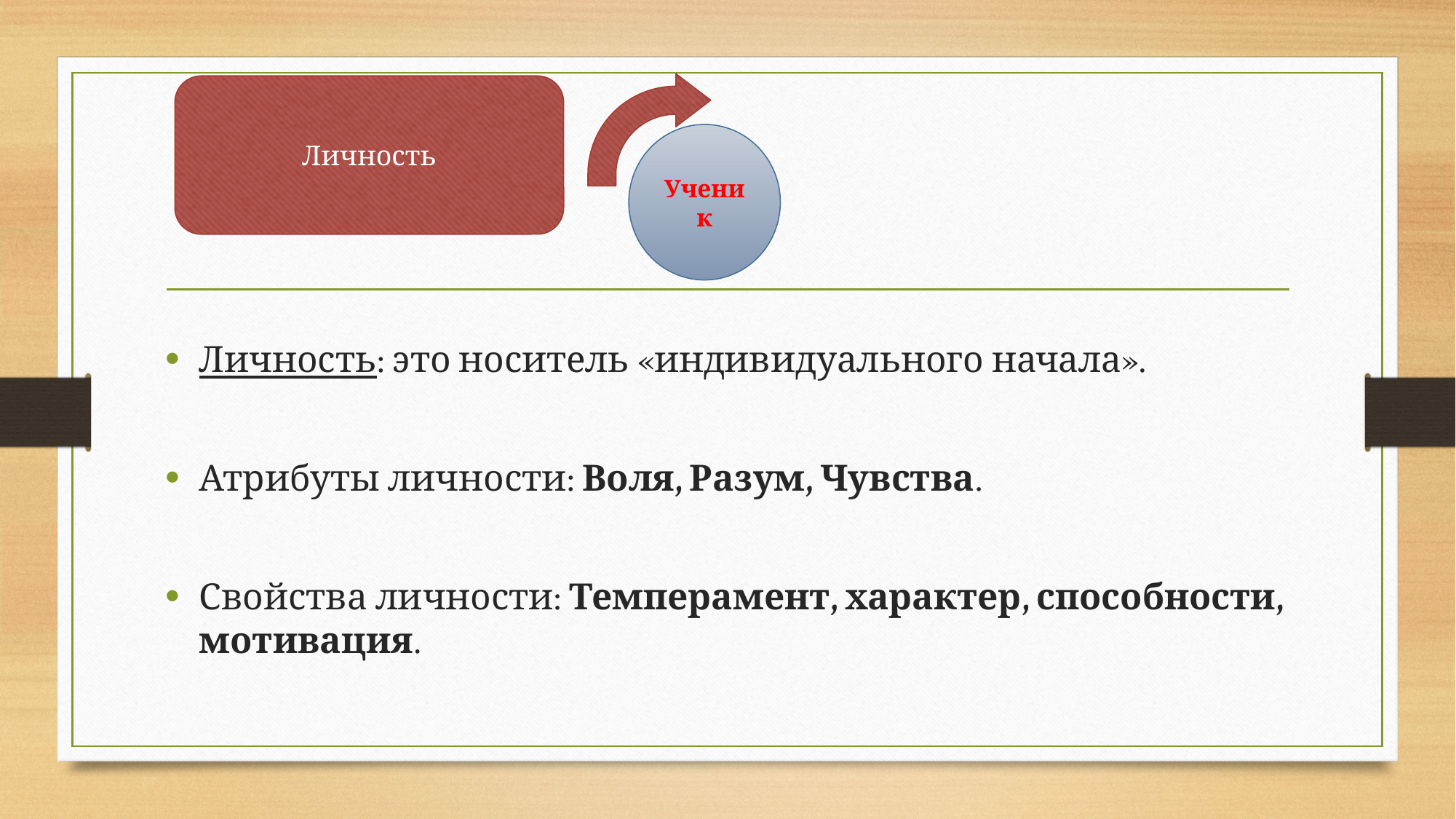

Личность
Ученик
Личность: это носитель «индивидуального начала».

Атрибуты личности: Воля, Разум, Чувства.

Свойства личности: Темперамент, характер, способности, мотивация.